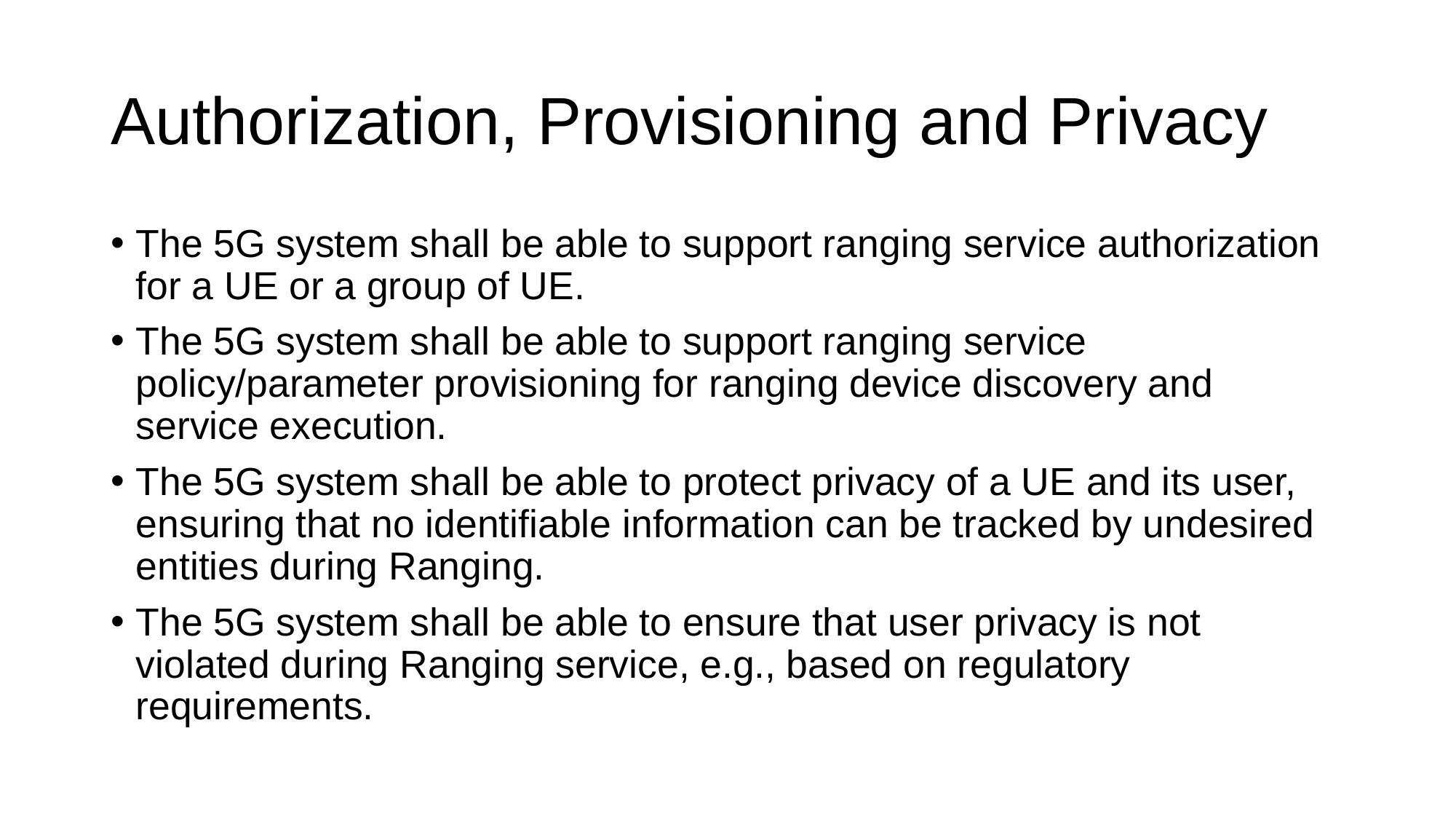

# Authorization, Provisioning and Privacy
The 5G system shall be able to support ranging service authorization for a UE or a group of UE.
The 5G system shall be able to support ranging service policy/parameter provisioning for ranging device discovery and service execution.
The 5G system shall be able to protect privacy of a UE and its user, ensuring that no identifiable information can be tracked by undesired entities during Ranging.
The 5G system shall be able to ensure that user privacy is not violated during Ranging service, e.g., based on regulatory requirements.